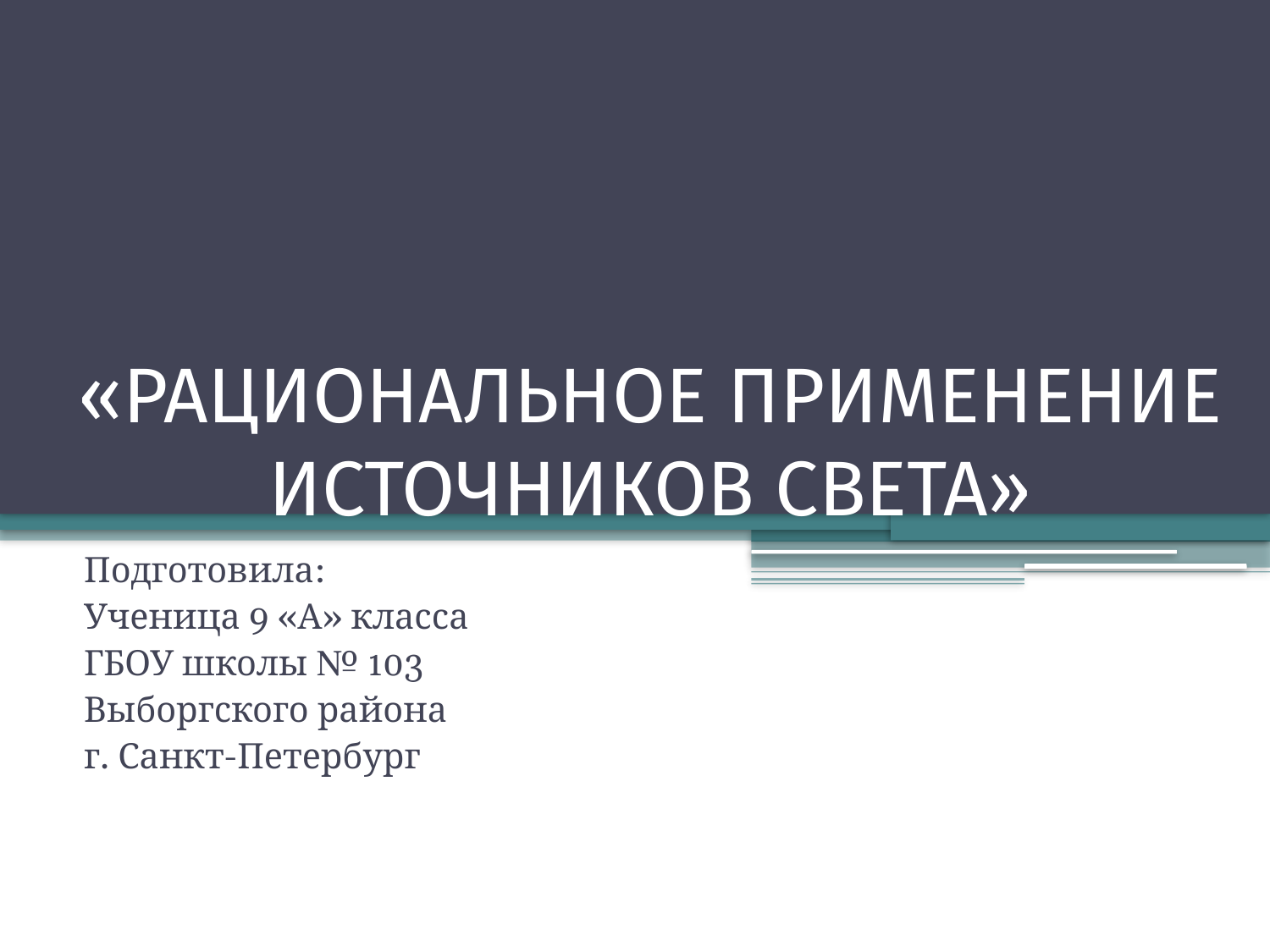

# «РАЦИОНАЛЬНОЕ ПРИМЕНЕНИЕ ИСТОЧНИКОВ СВЕТА»
Подготовила:
Ученица 9 «А» класса
ГБОУ школы № 103
Выборгского района
г. Санкт-Петербург